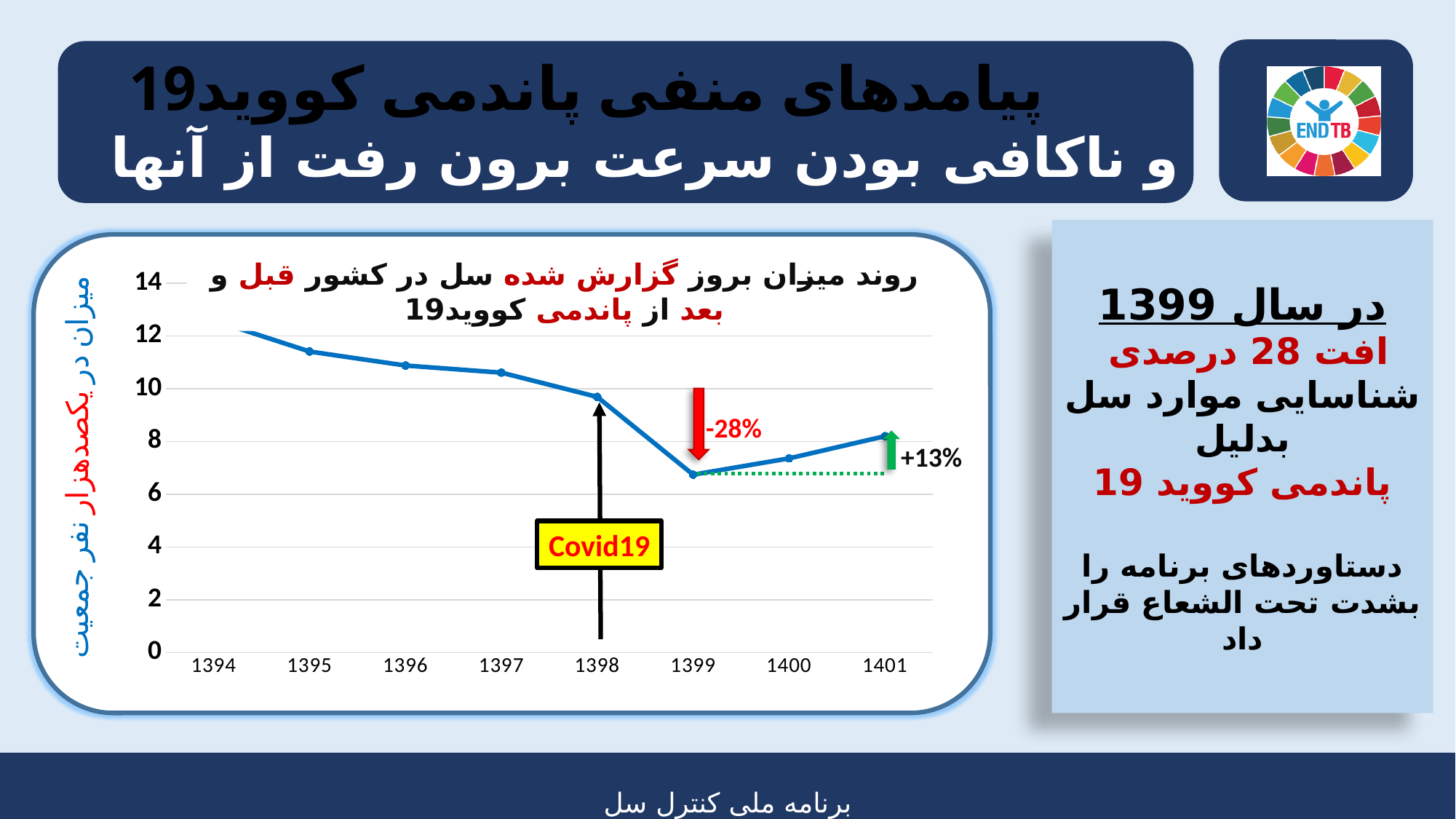

# پیامدهای منفی پاندمی کووید19 و ناکافی بودن سرعت برون رفت از آنها
در سال 1399
افت 28 درصدی
شناسایی موارد سل
 بدلیل
پاندمی کووید 19

دستاوردهای برنامه را بشدت تحت الشعاع قرار داد

روند میزان بروز گزارش شده سل در کشور قبل و بعد از پاندمی کووید19

### Chart

| Category | میزان بروز |
|---|---|
| 1394 | 12.59 |
| 1395 | 11.41 |
| 1396 | 10.88 |
| 1397 | 10.61 |
| 1398 | 9.69 |
| 1399 | 6.74 |
| 1400 | 7.36 |
| 1401 | 8.2 |
Covid19
-28%

+13%
میزان در یکصدهزار نفر جمعیت